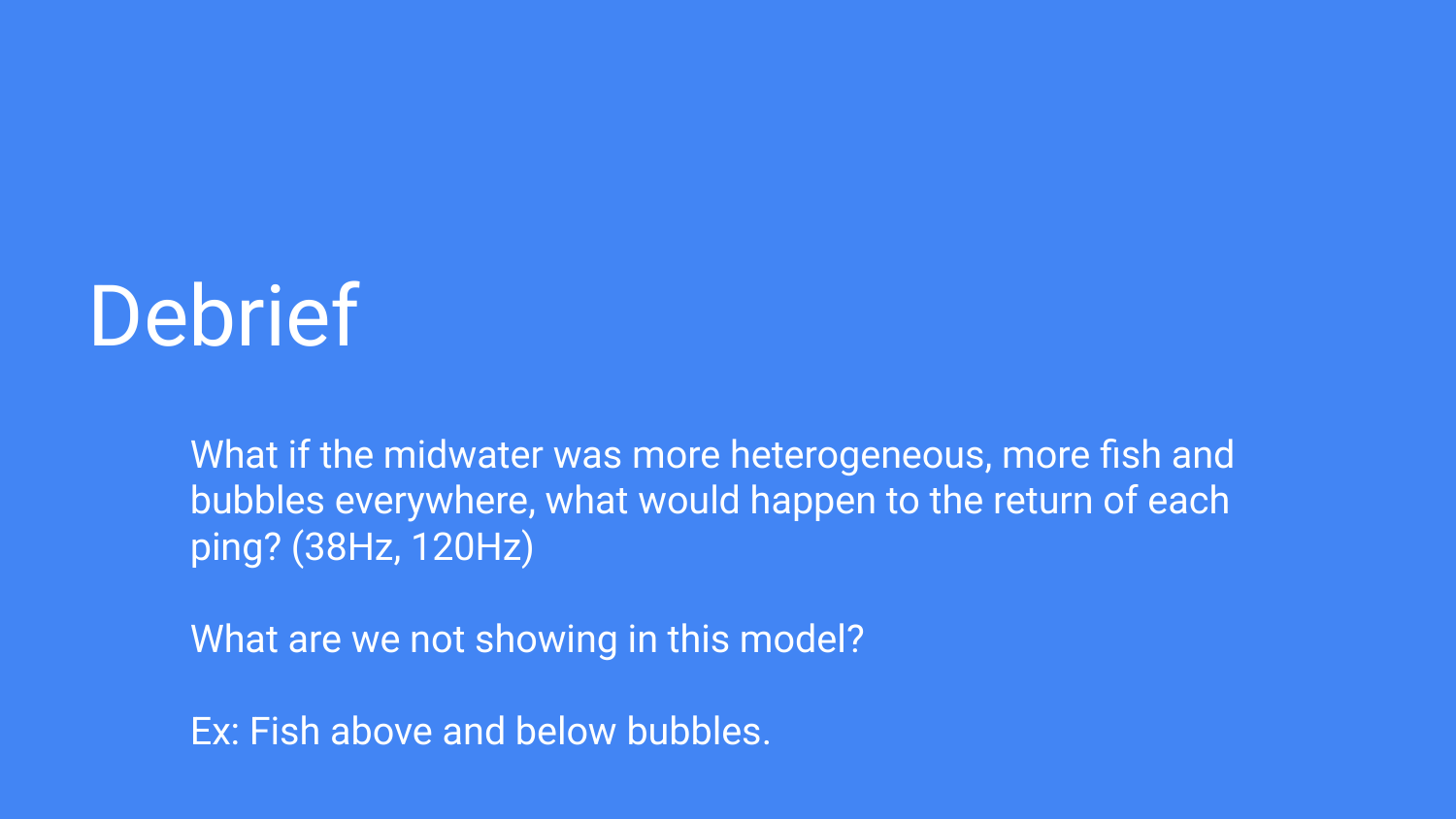

# Debrief
What if the midwater was more heterogeneous, more fish and bubbles everywhere, what would happen to the return of each ping? (38Hz, 120Hz)

What are we not showing in this model?

Ex: Fish above and below bubbles.